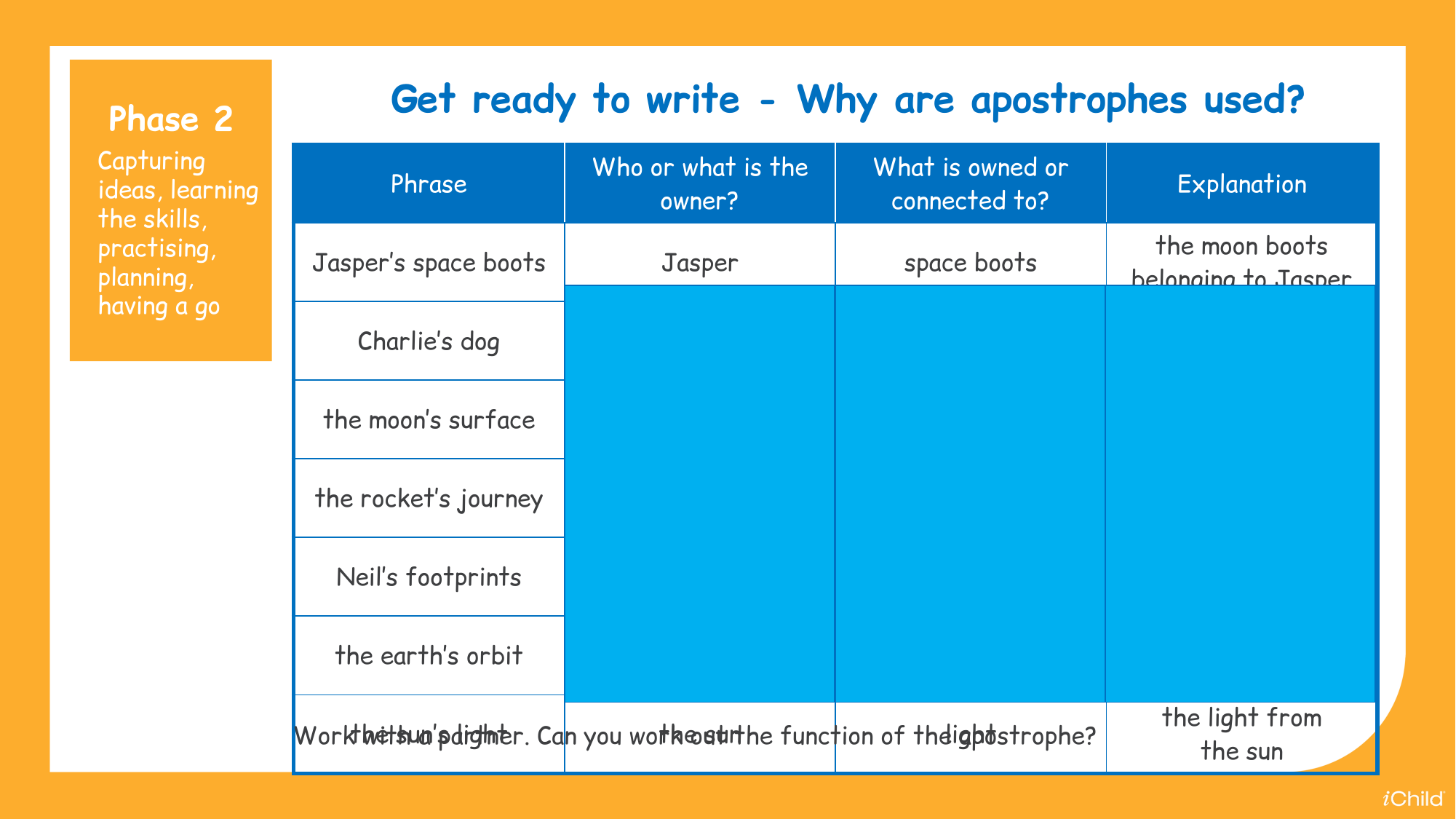

Phase 2
Capturing ideas, learning the skills, practising, planning, having a go
Get ready to write - Why are apostrophes used?
| Phrase | Who or what is the owner? | What is owned or connected to? | Explanation |
| --- | --- | --- | --- |
| Jasper’s space boots | Jasper | space boots | the moon boots belonging to Jasper |
| Charlie’s dog | Charlie | dog | the dog belonging to Charlie |
| the moon’s surface | the moon | surface | the surface of the moon |
| the rocket’s journey | the rocket | journey | the journey taken by the rocket |
| Neil’s footprints | Neil | footprints | the footprints made by Neil |
| the earth’s orbit | the earth | orbit | the orbit of the earth |
| the sun’s light | the sun | light | the light from the sun |

Work with a partner. Can you work out the function of the apostrophe?